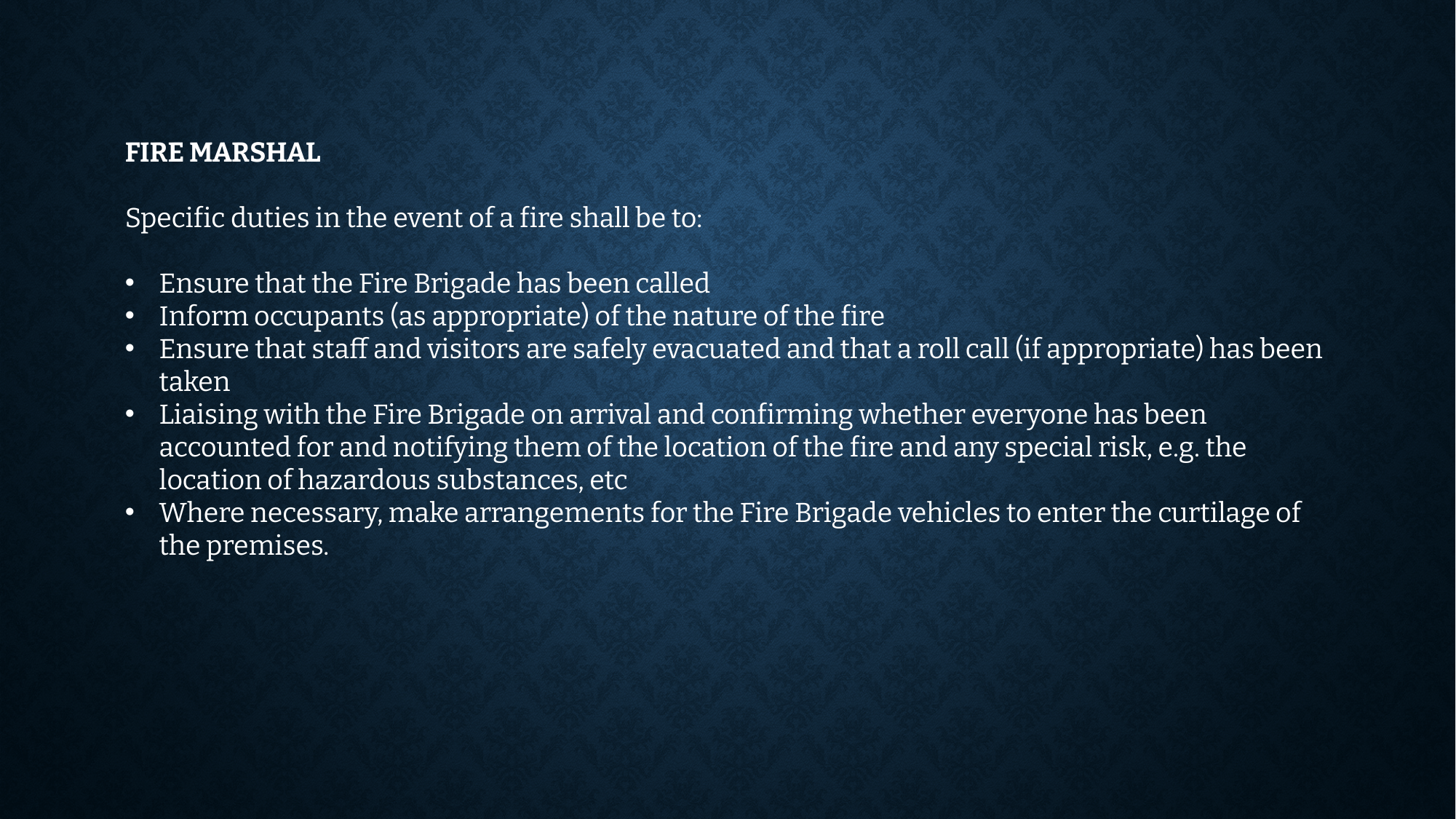

FIRE MARSHAL

Specific duties in the event of a fire shall be to:

Ensure that the Fire Brigade has been called
Inform occupants (as appropriate) of the nature of the fire
Ensure that staff and visitors are safely evacuated and that a roll call (if appropriate) has been taken
Liaising with the Fire Brigade on arrival and confirming whether everyone has been accounted for and notifying them of the location of the fire and any special risk, e.g. the location of hazardous substances, etc
Where necessary, make arrangements for the Fire Brigade vehicles to enter the curtilage of the premises.